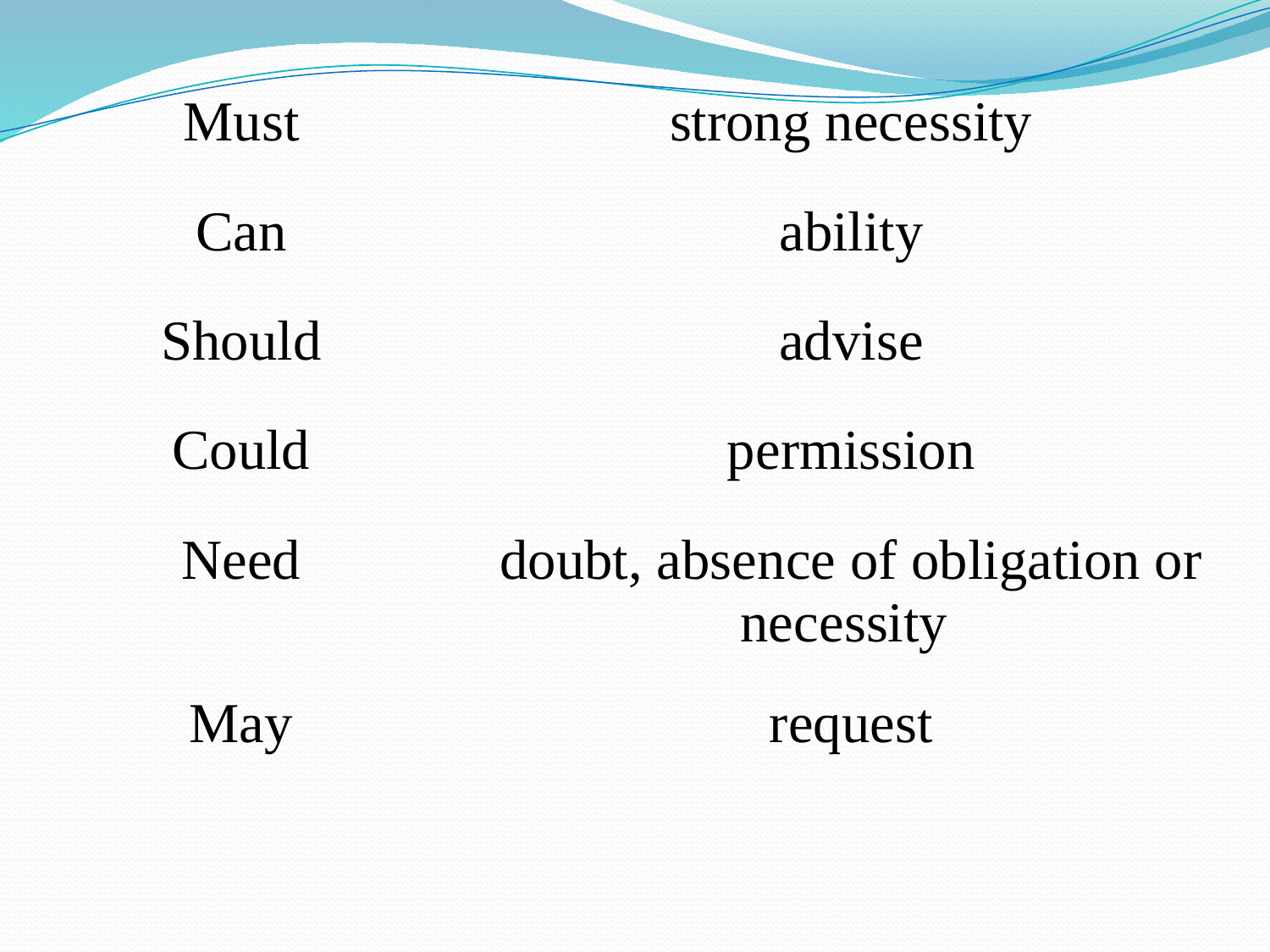

| Must | strong necessity |
| --- | --- |
| Can | ability |
| Should | advise |
| Could | permission |
| Need | doubt, absence of obligation or necessity |
| May | request |